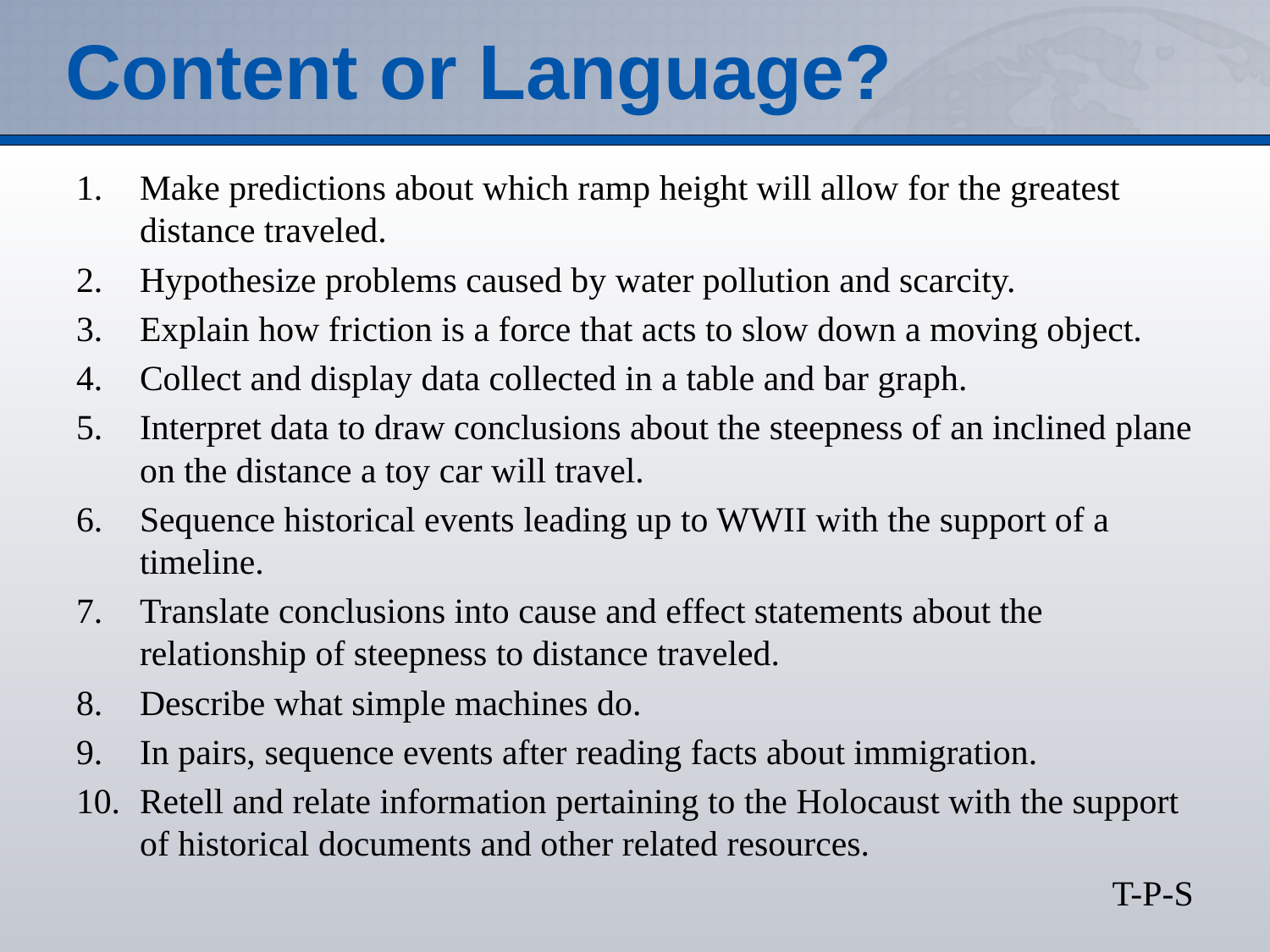

# Content or Language?
Make predictions about which ramp height will allow for the greatest distance traveled.
Hypothesize problems caused by water pollution and scarcity.
Explain how friction is a force that acts to slow down a moving object.
Collect and display data collected in a table and bar graph.
Interpret data to draw conclusions about the steepness of an inclined plane on the distance a toy car will travel.
Sequence historical events leading up to WWII with the support of a timeline.
Translate conclusions into cause and effect statements about the relationship of steepness to distance traveled.
Describe what simple machines do.
In pairs, sequence events after reading facts about immigration.
Retell and relate information pertaining to the Holocaust with the support of historical documents and other related resources.
T-P-S